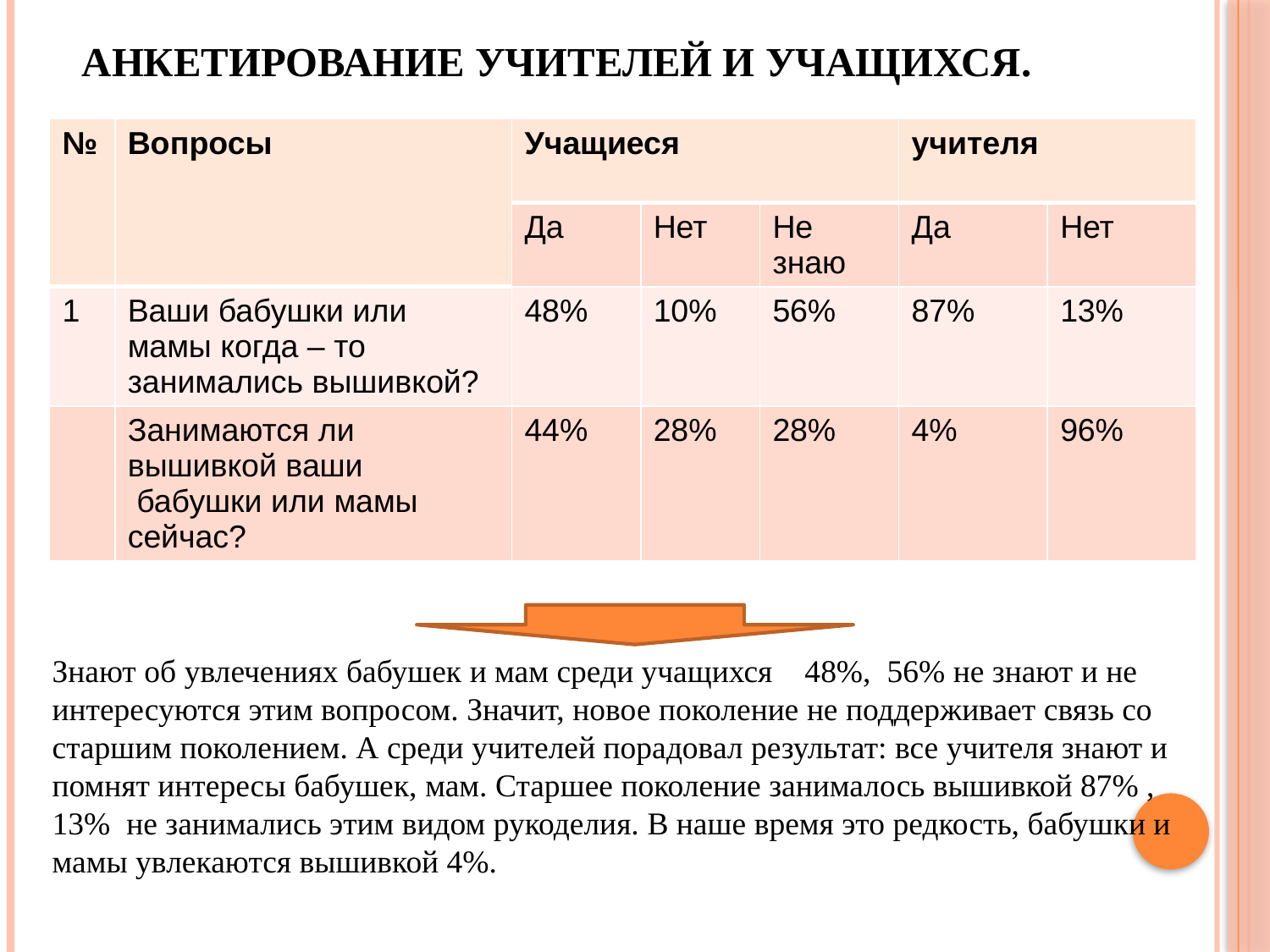

# Анкетирование учителей и учащихся.
| № | Вопросы | Учащиеся |  |  | учителя |  |
| --- | --- | --- | --- | --- | --- | --- |
|  |  | Да | Нет | Не знаю | Да | Нет |
| 1 | Ваши бабушки или мамы когда – то занимались вышивкой? | 48% | 10% | 56% | 87% | 13% |
|  | Занимаются ли вышивкой ваши бабушки или мамы сейчас? | 44% | 28% | 28% | 4% | 96% |

Знают об увлечениях бабушек и мам среди учащихся    48%,  56% не знают и не интересуются этим вопросом. Значит, новое поколение не поддерживает связь со старшим поколением. А среди учителей порадовал результат: все учителя знают и помнят интересы бабушек, мам. Старшее поколение занималось вышивкой 87% , 13%  не занимались этим видом рукоделия. В наше время это редкость, бабушки и мамы увлекаются вышивкой 4%.